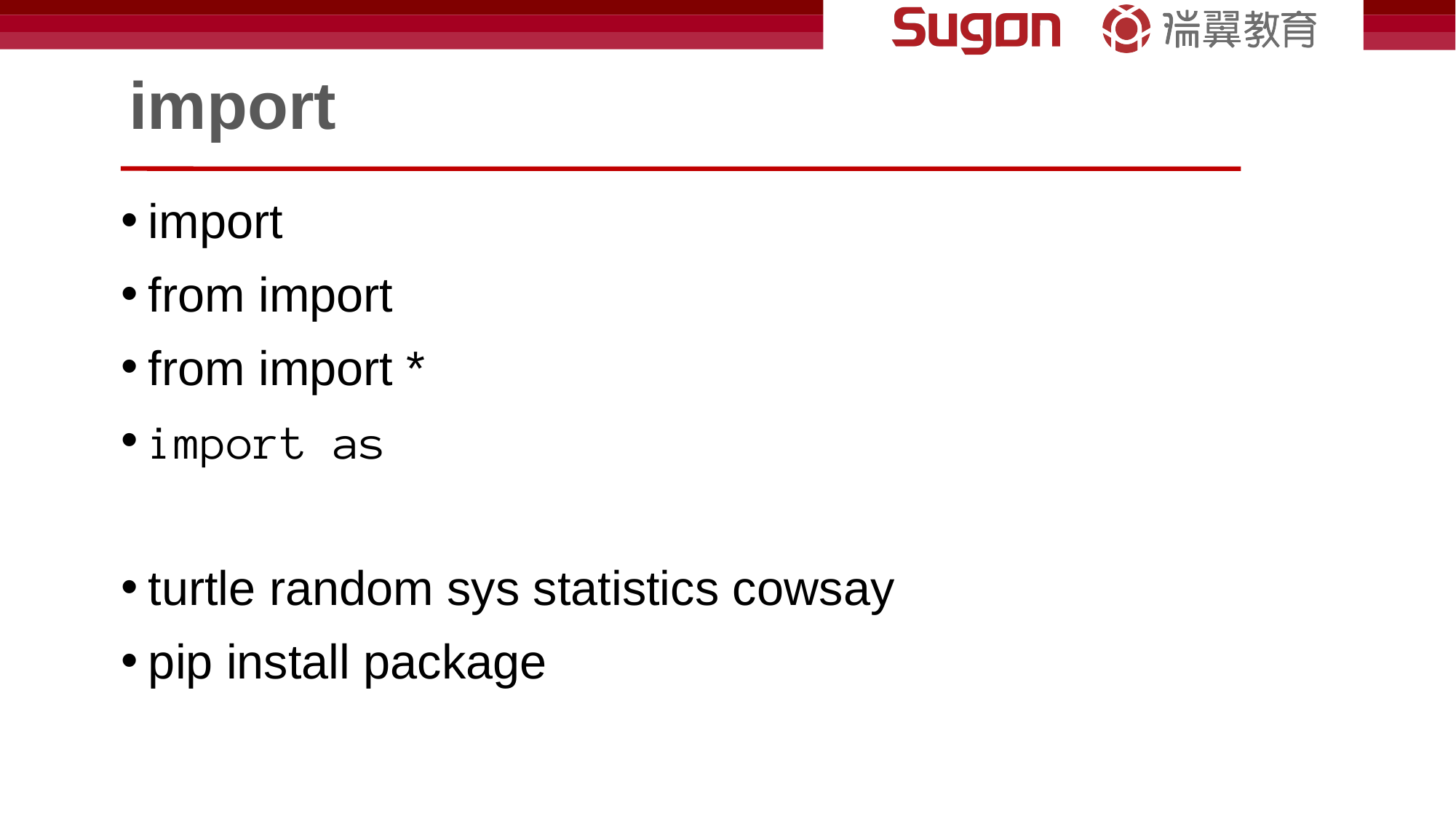

# import
import
from import
from import *
import as

turtle random sys statistics cowsay
pip install package